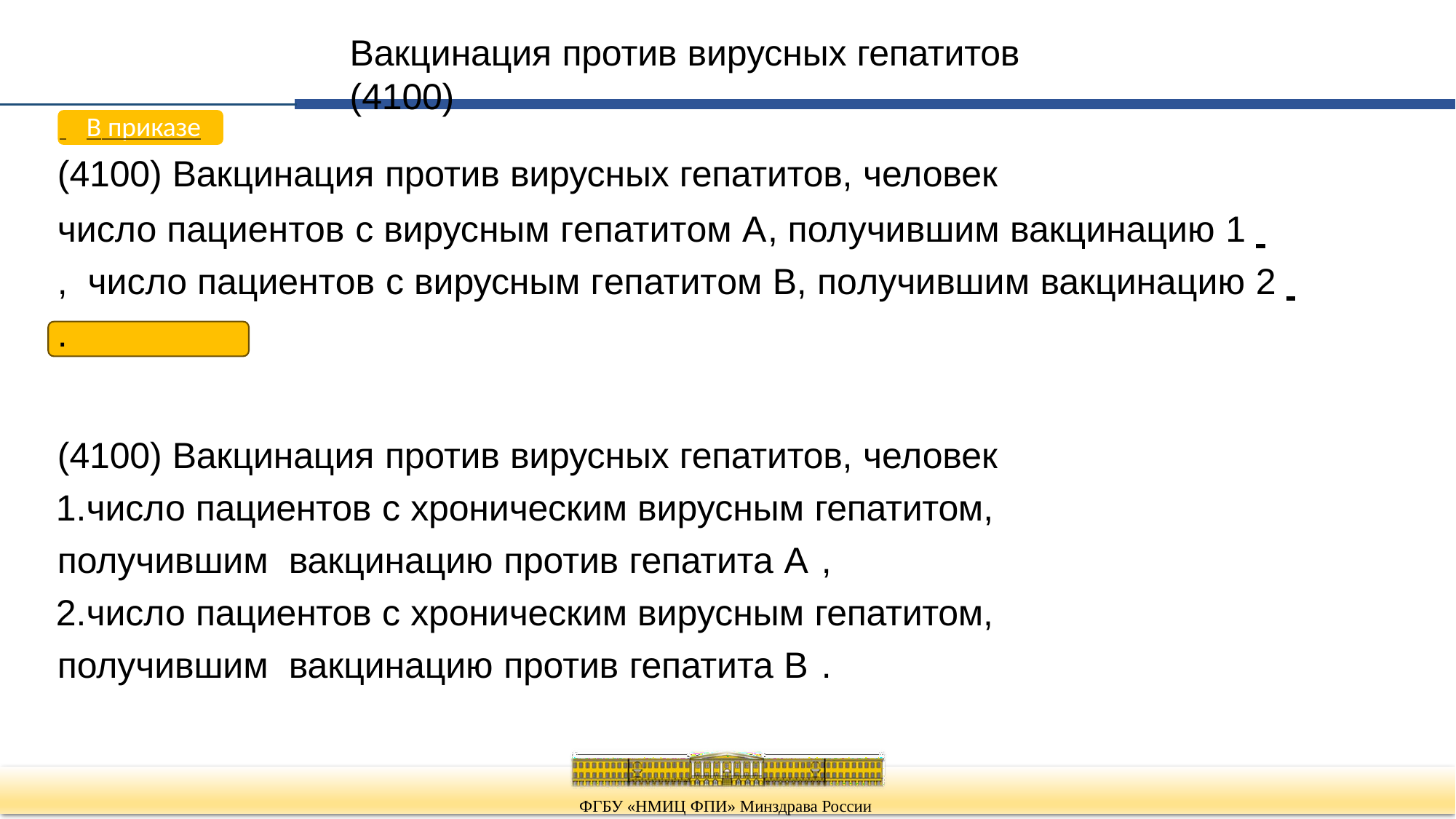

# Вакцинация против вирусных гепатитов (4100)
 	В приказе
(4100) Вакцинация против вирусных гепатитов, человек
число пациентов с вирусным гепатитом А, получившим вакцинацию 1  	,  число пациентов с вирусным гепатитом В, получившим вакцинацию 2  	 .
Расшифровка

(4100) Вакцинация против вирусных гепатитов, человек
число пациентов с хроническим вирусным гепатитом, получившим  вакцинацию против гепатита А	,
число пациентов с хроническим вирусным гепатитом, получившим  вакцинацию против гепатита В	.

ФГБУ «НМИЦ ФПИ» Минздрава России